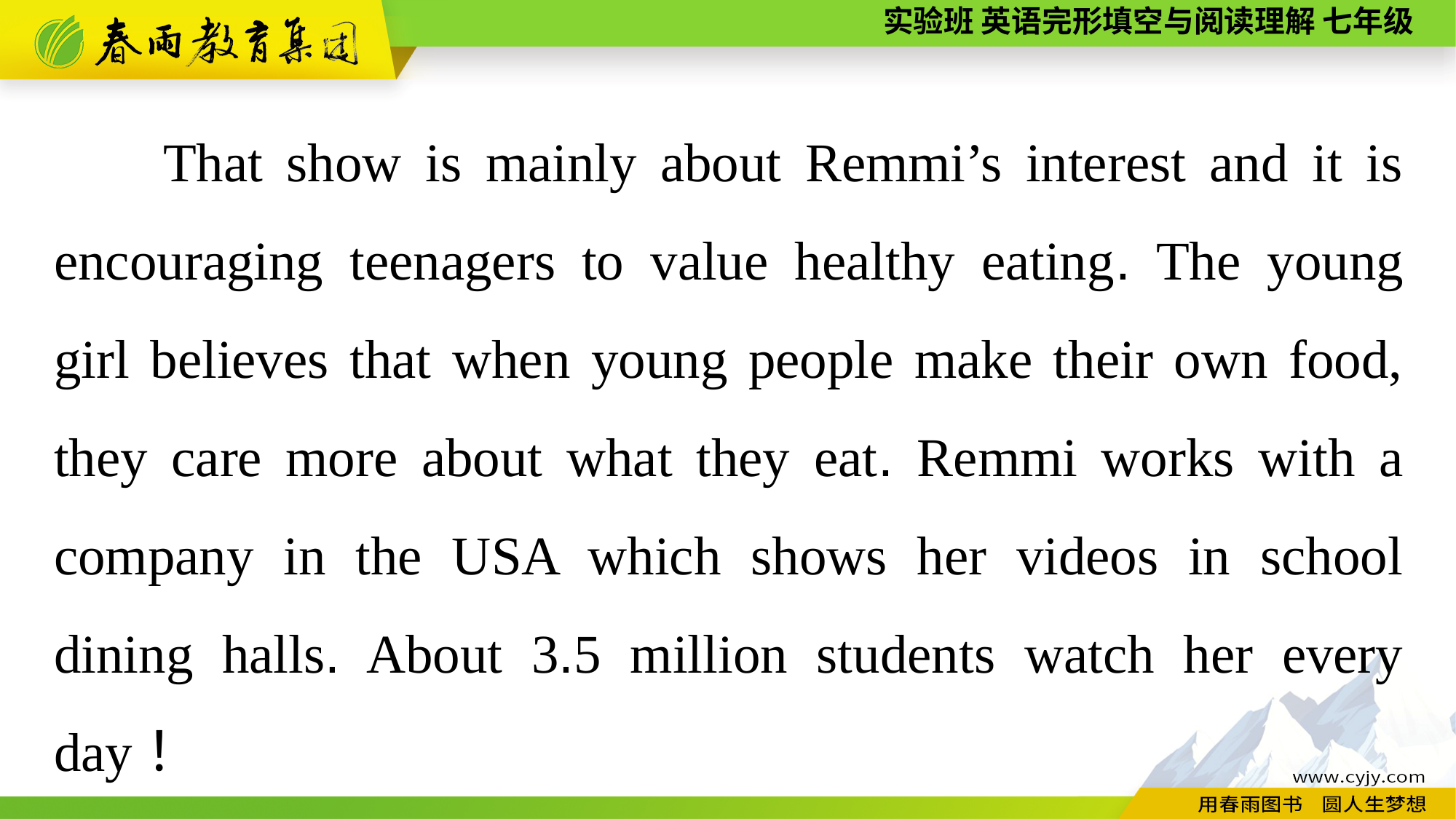

That show is mainly about Remmi’s interest and it is encouraging teenagers to value healthy eating. The young girl believes that when young people make their own food, they care more about what they eat. Remmi works with a company in the USA which shows her videos in school dining halls. About 3.5 million students watch her every day！